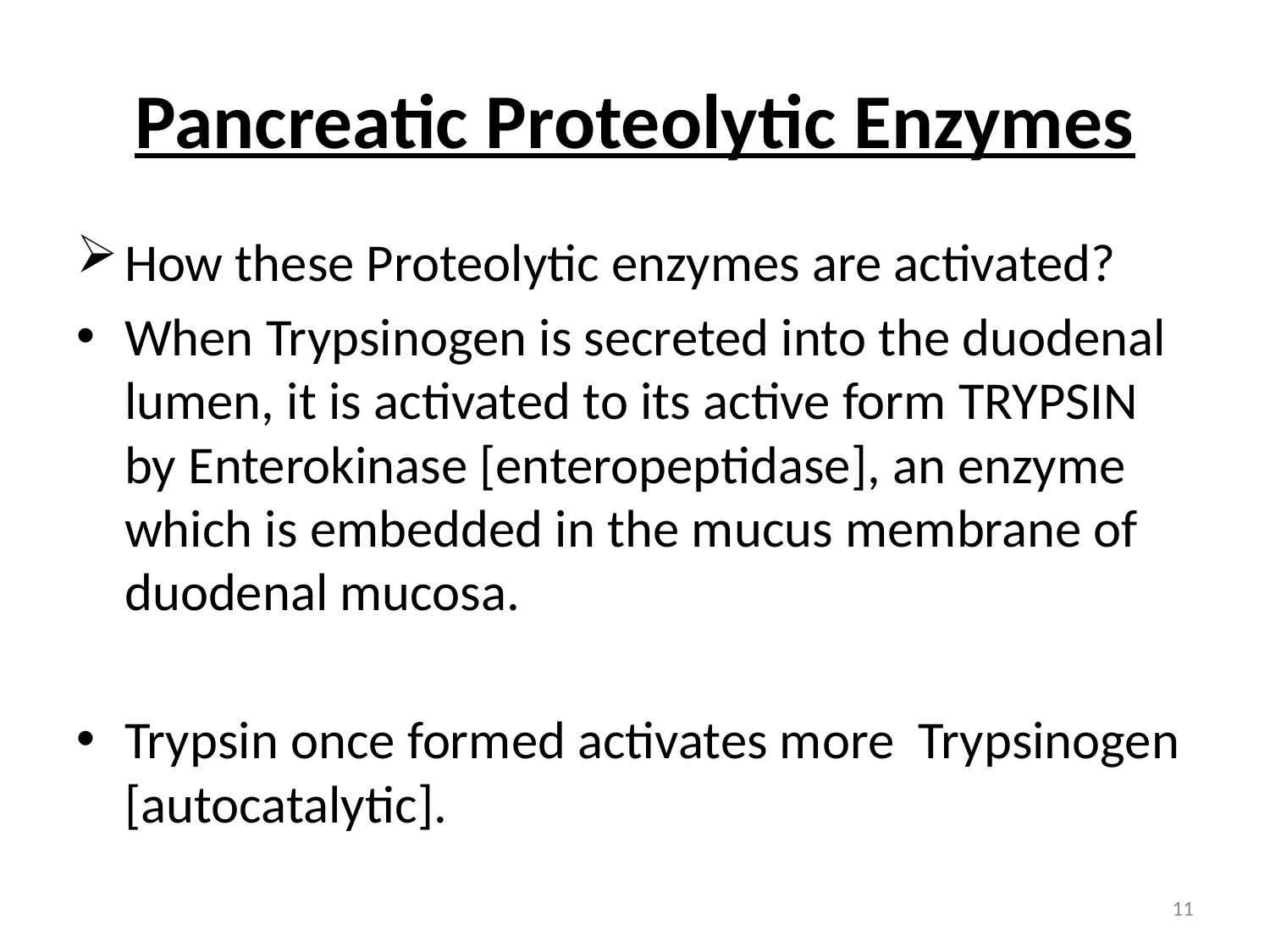

# Pancreatic Proteolytic Enzymes
How these Proteolytic enzymes are activated?
When Trypsinogen is secreted into the duodenal lumen, it is activated to its active form TRYPSIN by Enterokinase [enteropeptidase], an enzyme which is embedded in the mucus membrane of duodenal mucosa.

Trypsin once formed activates more  Trypsinogen [autocatalytic].
11